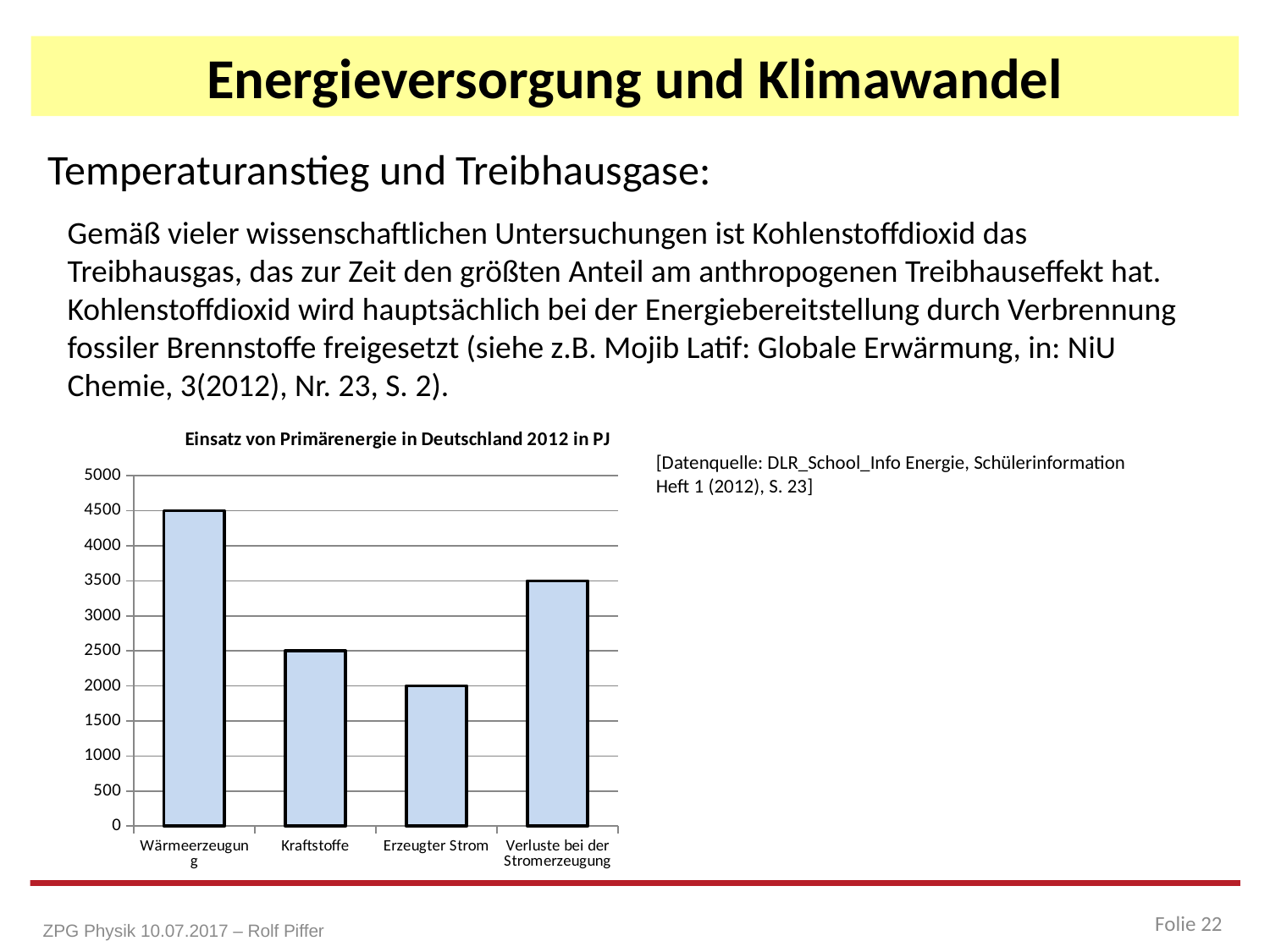

# Energieversorgung und Klimawandel
Temperaturanstieg und Treibhausgase:
Gemäß vieler wissenschaftlichen Untersuchungen ist Kohlenstoffdioxid das Treibhausgas, das zur Zeit den größten Anteil am anthropogenen Treibhauseffekt hat. Kohlenstoffdioxid wird hauptsächlich bei der Energiebereitstellung durch Verbrennung fossiler Brennstoffe freigesetzt (siehe z.B. Mojib Latif: Globale Erwärmung, in: NiU Chemie, 3(2012), Nr. 23, S. 2).

### Chart: Einsatz von Primärenergie in Deutschland 2012 in PJ

| Category |  |
|---|---|
| Wärmeerzeugung | 4500.0 |
| Kraftstoffe | 2500.0 |
| Erzeugter Strom | 2000.0 |
| Verluste bei der Stromerzeugung | 3500.0 |
[Datenquelle: DLR_School_Info Energie, Schülerinformation Heft 1 (2012), S. 23]
Folie 22
ZPG Physik 10.07.2017 – Rolf Piffer